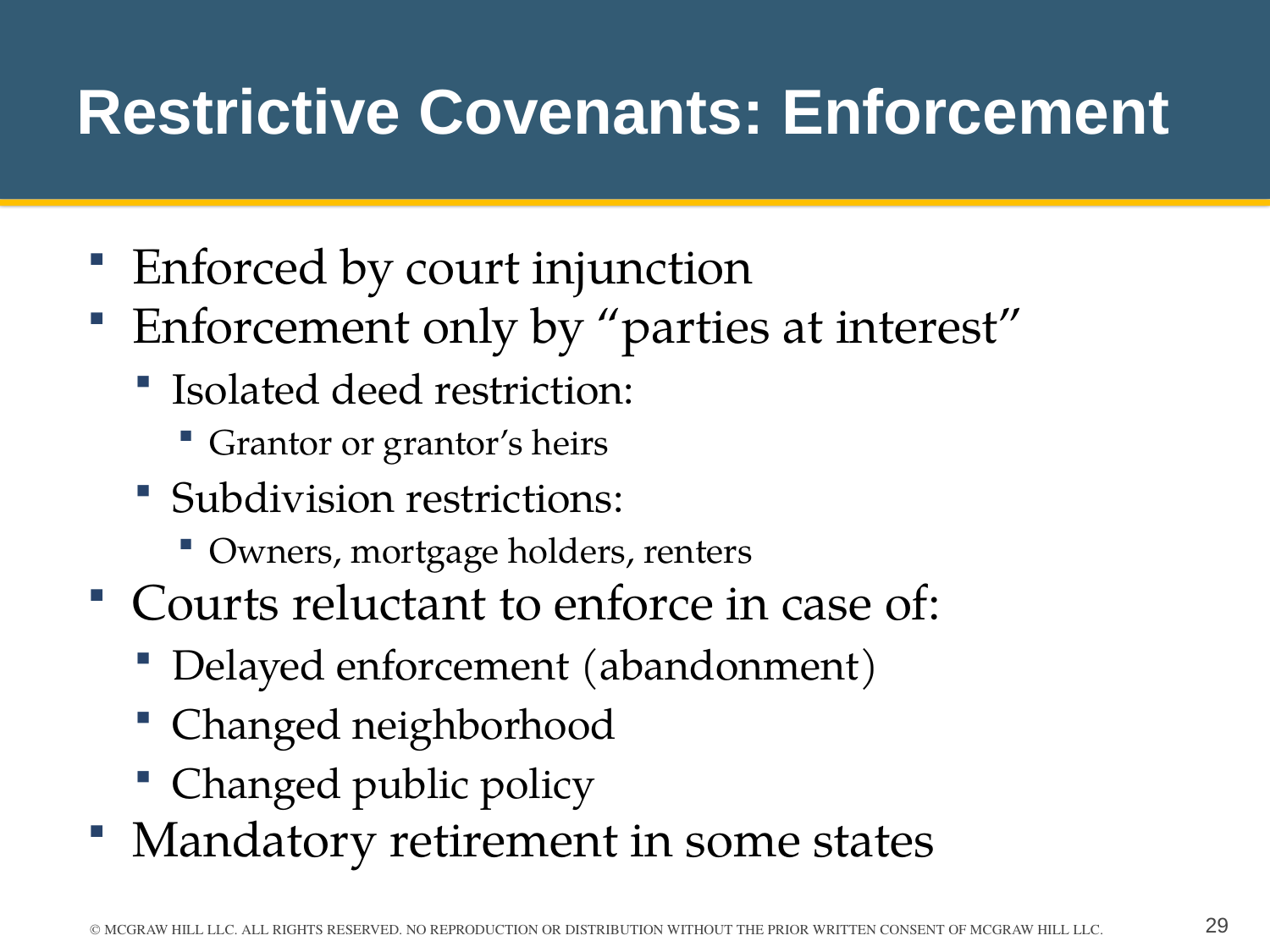

# Restrictive Covenants: Enforcement
Enforced by court injunction
Enforcement only by “parties at interest”
Isolated deed restriction:
Grantor or grantor’s heirs
Subdivision restrictions:
Owners, mortgage holders, renters
Courts reluctant to enforce in case of:
Delayed enforcement (abandonment)
Changed neighborhood
Changed public policy
Mandatory retirement in some states
© MCGRAW HILL LLC. ALL RIGHTS RESERVED. NO REPRODUCTION OR DISTRIBUTION WITHOUT THE PRIOR WRITTEN CONSENT OF MCGRAW HILL LLC.
29